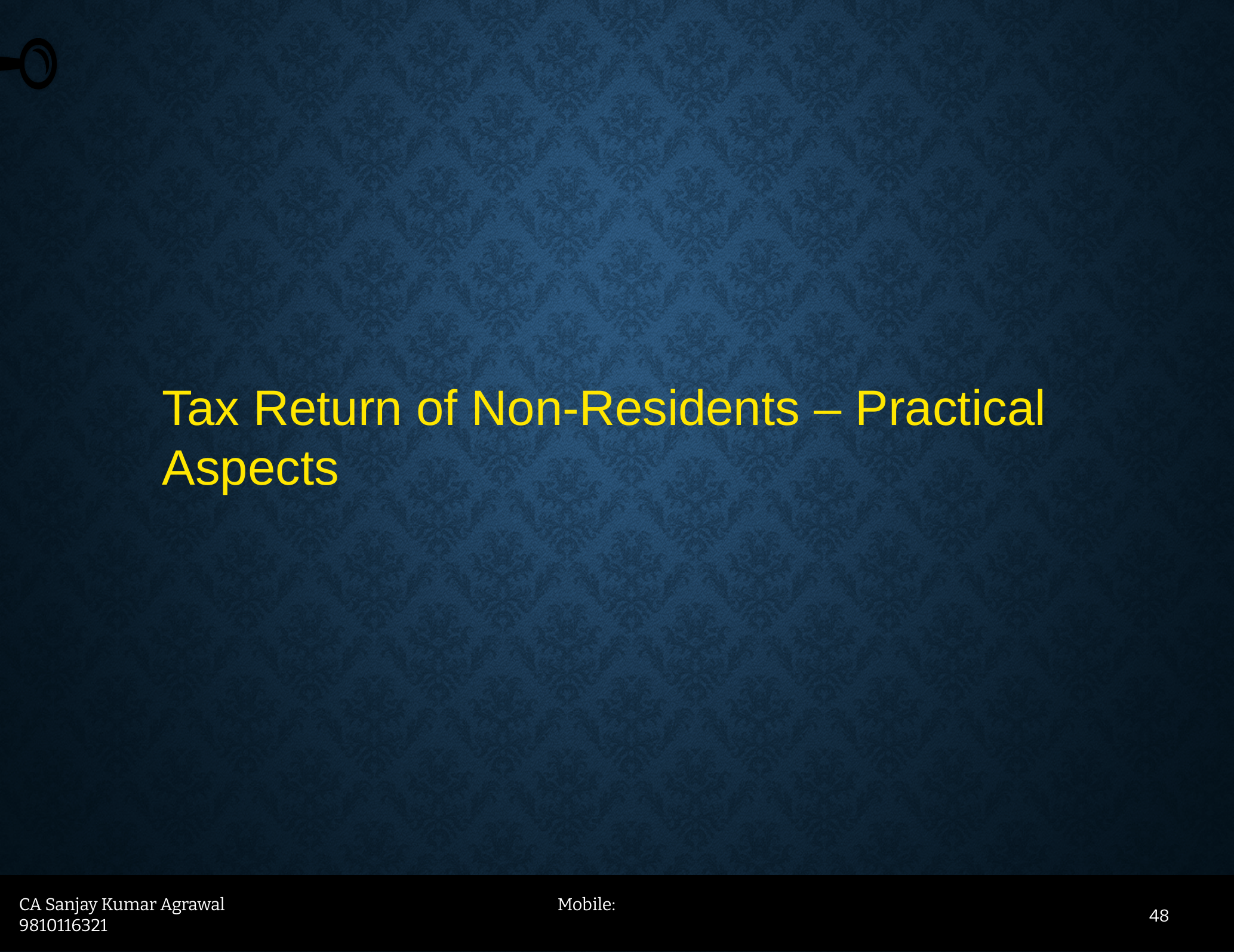

Tax Return of Non-Residents – Practical Aspects

CA Sanjay Kumar Agrawal                                                                                                 Mobile: 9810116321
48